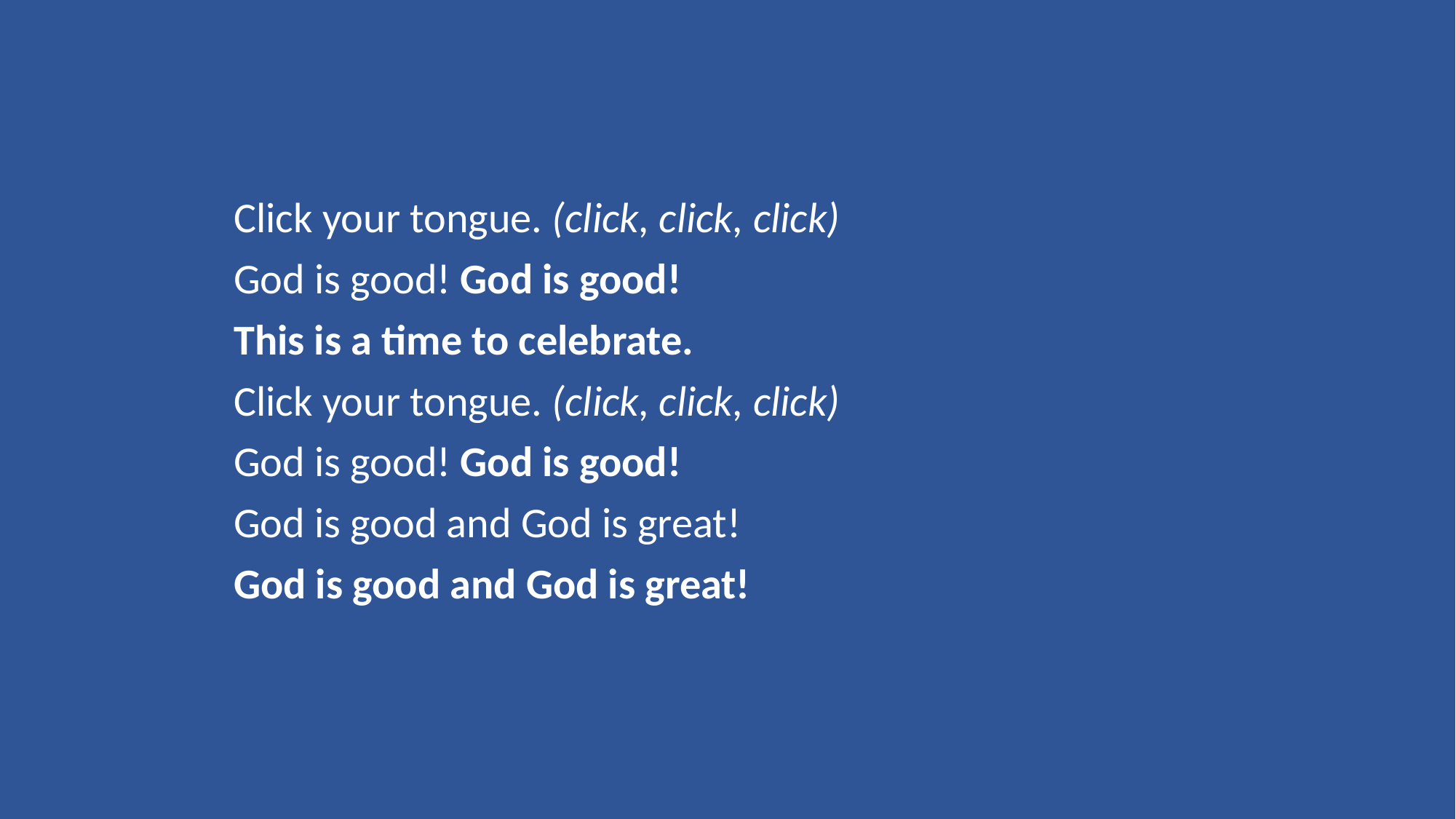

Click your tongue. (click, click, click)
God is good! God is good!
This is a time to celebrate.
Click your tongue. (click, click, click)
God is good! God is good!
God is good and God is great!
God is good and God is great!